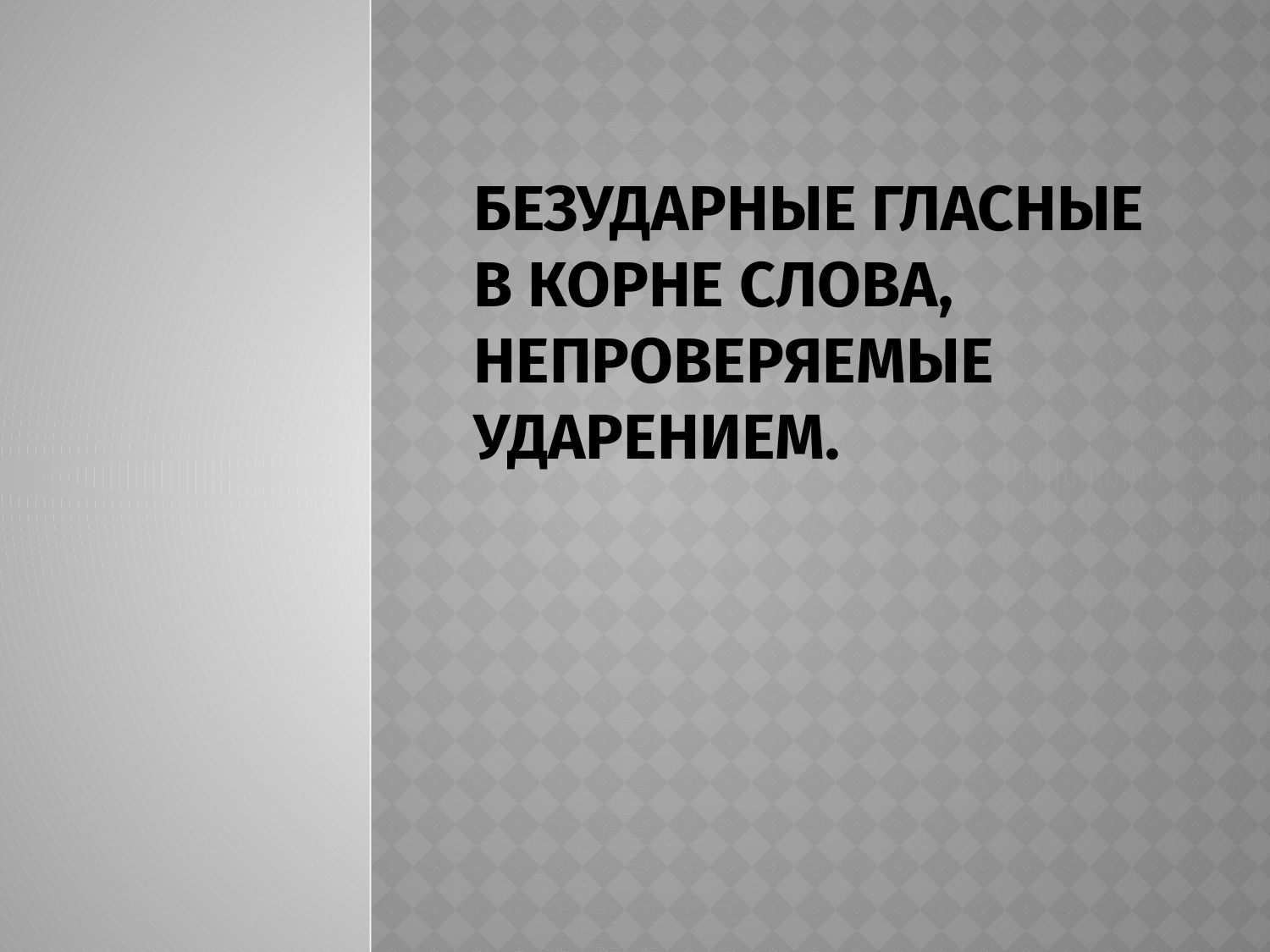

# Безударные гласные в корне слова, непроверяемые ударением.